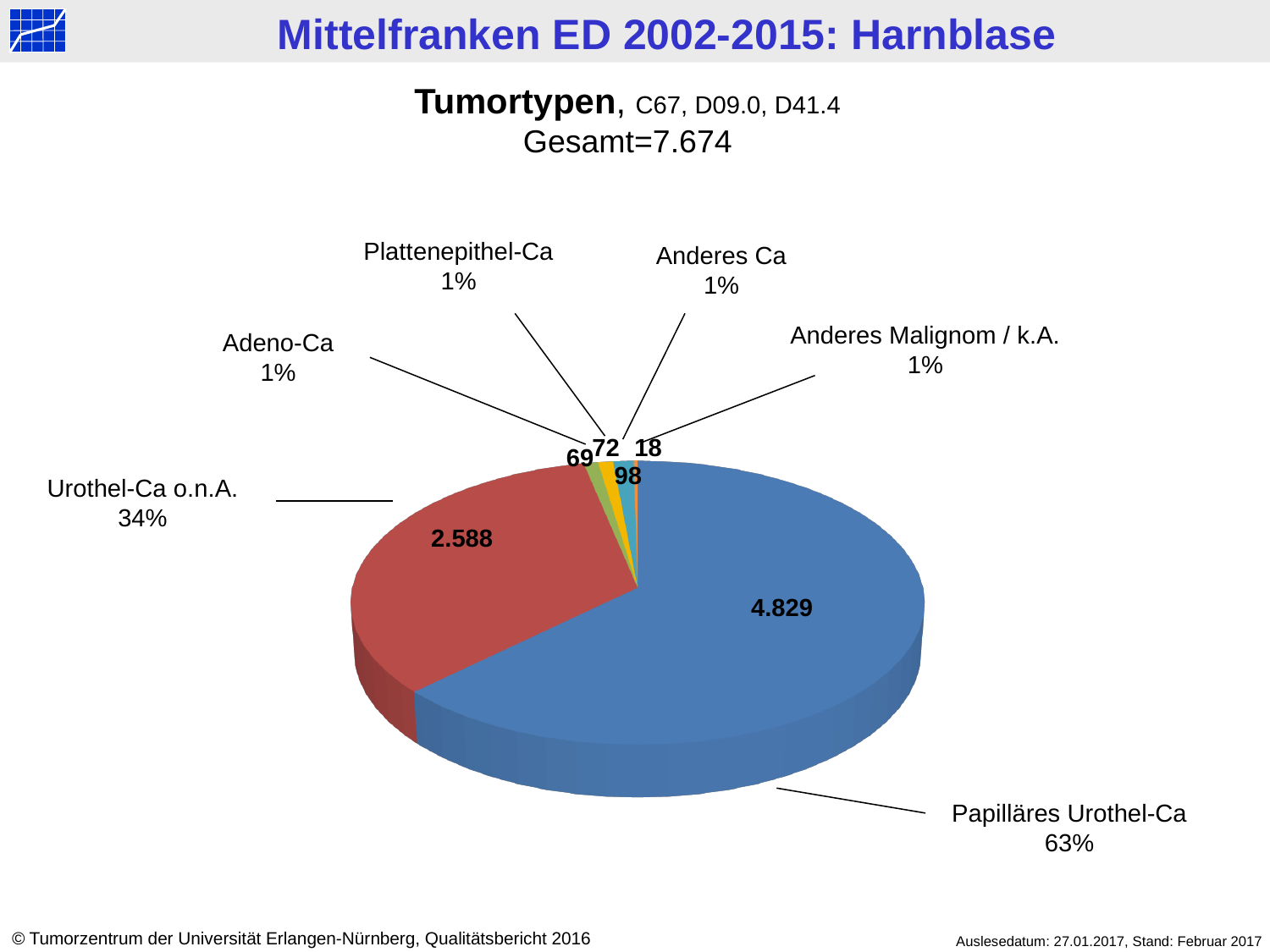

Tumortypen, C67, D09.0, D41.4
Gesamt=7.674
Plattenepithel-Ca
1%
Anderes Ca
1%
Anderes Malignom / k.A.
1%
Adeno-Ca
1%

[unsupported chart]

72
18
69
98
Urothel-Ca o.n.A.
34%
2.588
4.829
Papilläres Urothel-Ca
63%